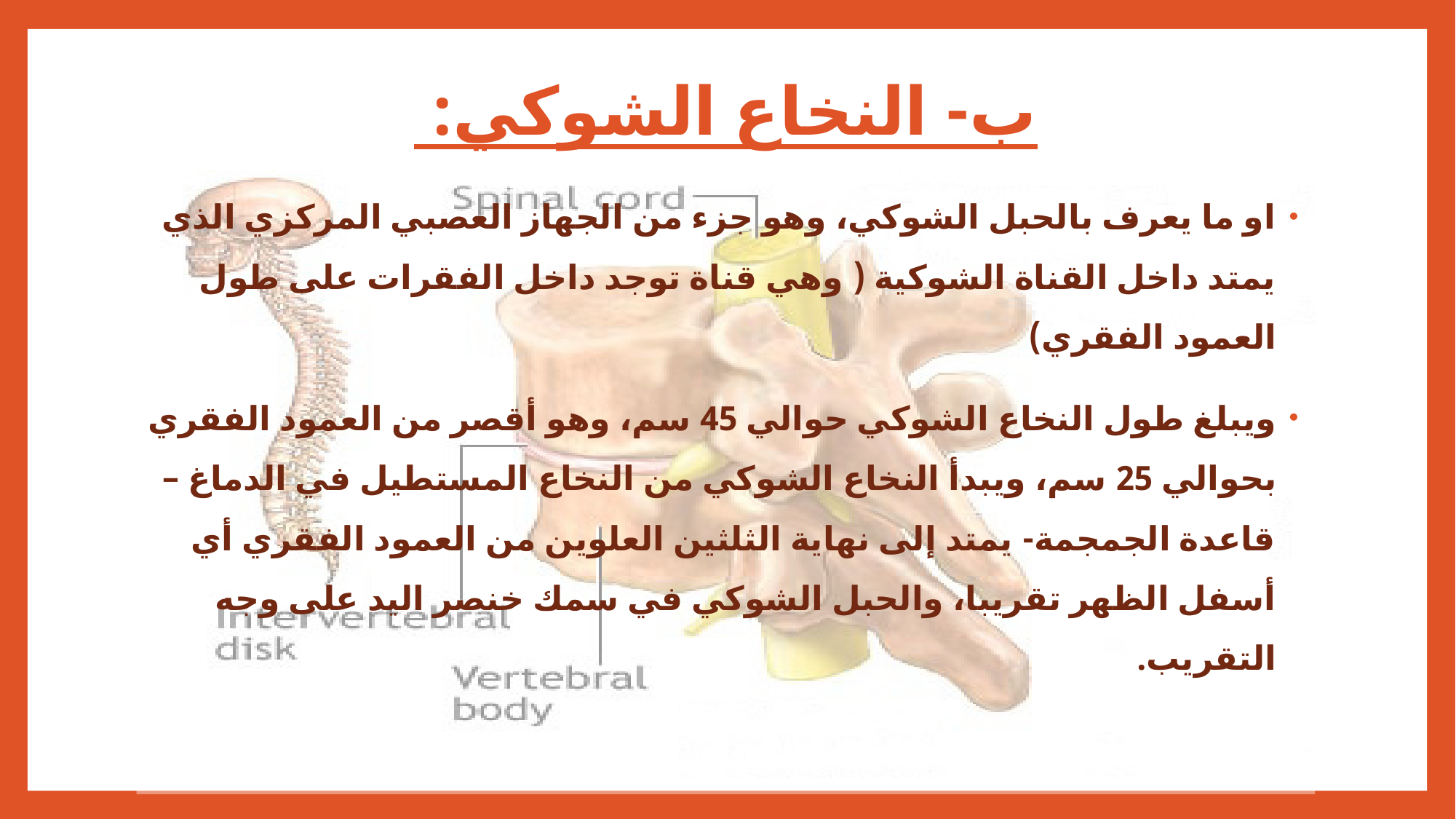

# ب- النخاع الشوكي:
او ما يعرف بالحبل الشوكي، وهو جزء من الجهاز العصبي المركزي الذي يمتد داخل القناة الشوكية ( وهي قناة توجد داخل الفقرات على طول العمود الفقري)
ويبلغ طول النخاع الشوكي حوالي 45 سم، وهو أقصر من العمود الفقري بحوالي 25 سم، ويبدأ النخاع الشوكي من النخاع المستطيل في الدماغ – قاعدة الجمجمة- يمتد إلى نهاية الثلثين العلوين من العمود الفقري أي أسفل الظهر تقريبا، والحبل الشوكي في سمك خنصر اليد على وجه التقريب.